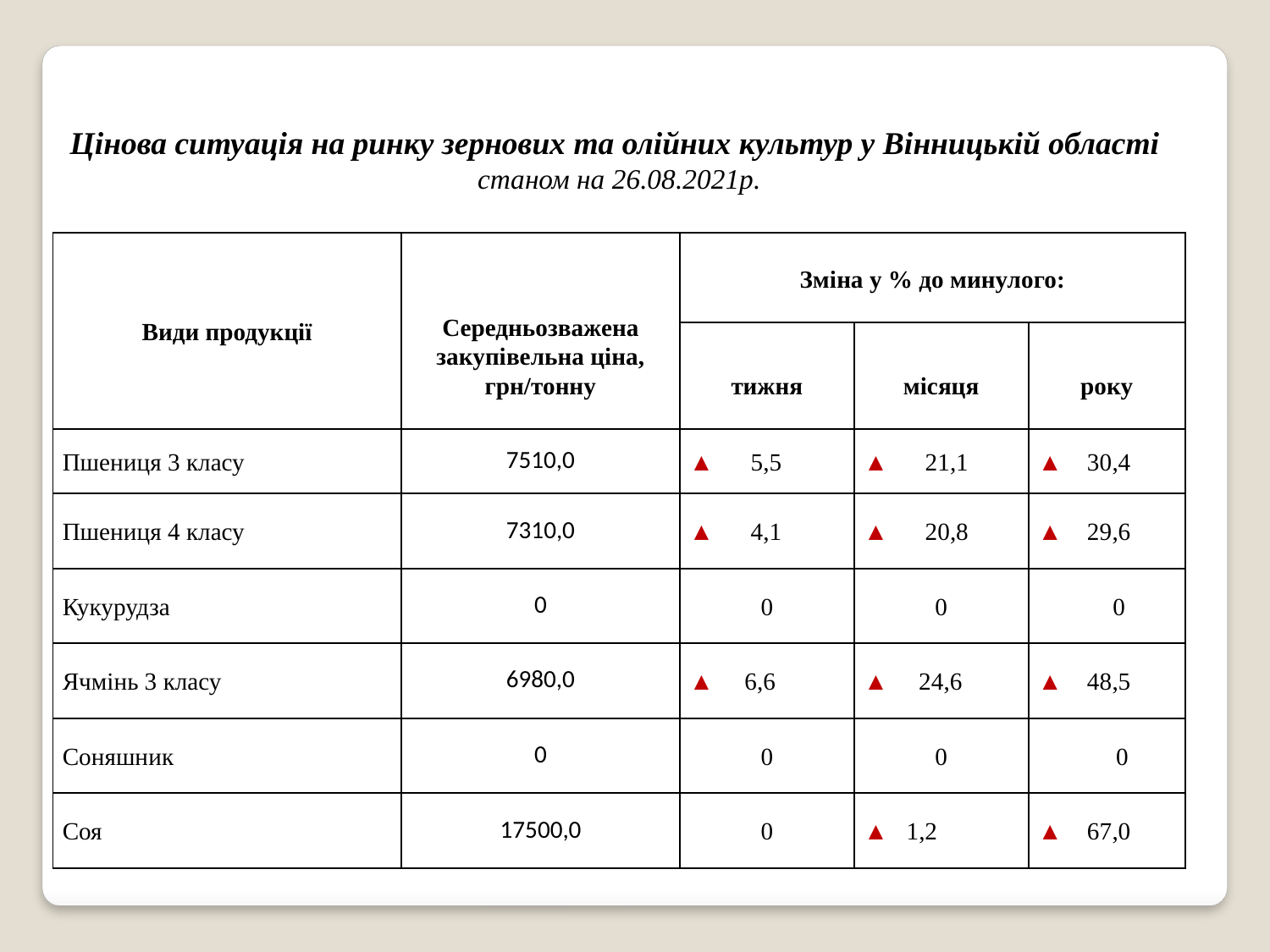

| Цінова ситуація на ринку зернових та олійних культур у Вінницькій області станом на 26.08.2021р. |  |  |  |  |
| --- | --- | --- | --- | --- |
| Види продукції | Середньозважена закупівельна ціна, грн/тонну | Зміна у % до минулого: |  |  |
|  |  | тижня | місяця | року |
| Пшениця 3 класу | 7510,0 | ▲ 5,5 | ▲ 21,1 | ▲ 30,4 |
| Пшениця 4 класу | 7310,0 | ▲ 4,1 | ▲ 20,8 | ▲ 29,6 |
| Кукурудза | 0 | 0 | 0 | 0 |
| Ячмінь 3 класу | 6980,0 | ▲ 6,6 | ▲ 24,6 | ▲ 48,5 |
| Соняшник | 0 | 0 | 0 | 0 |
| Соя | 17500,0 | 0 | ▲ 1,2 | ▲ 67,0 |